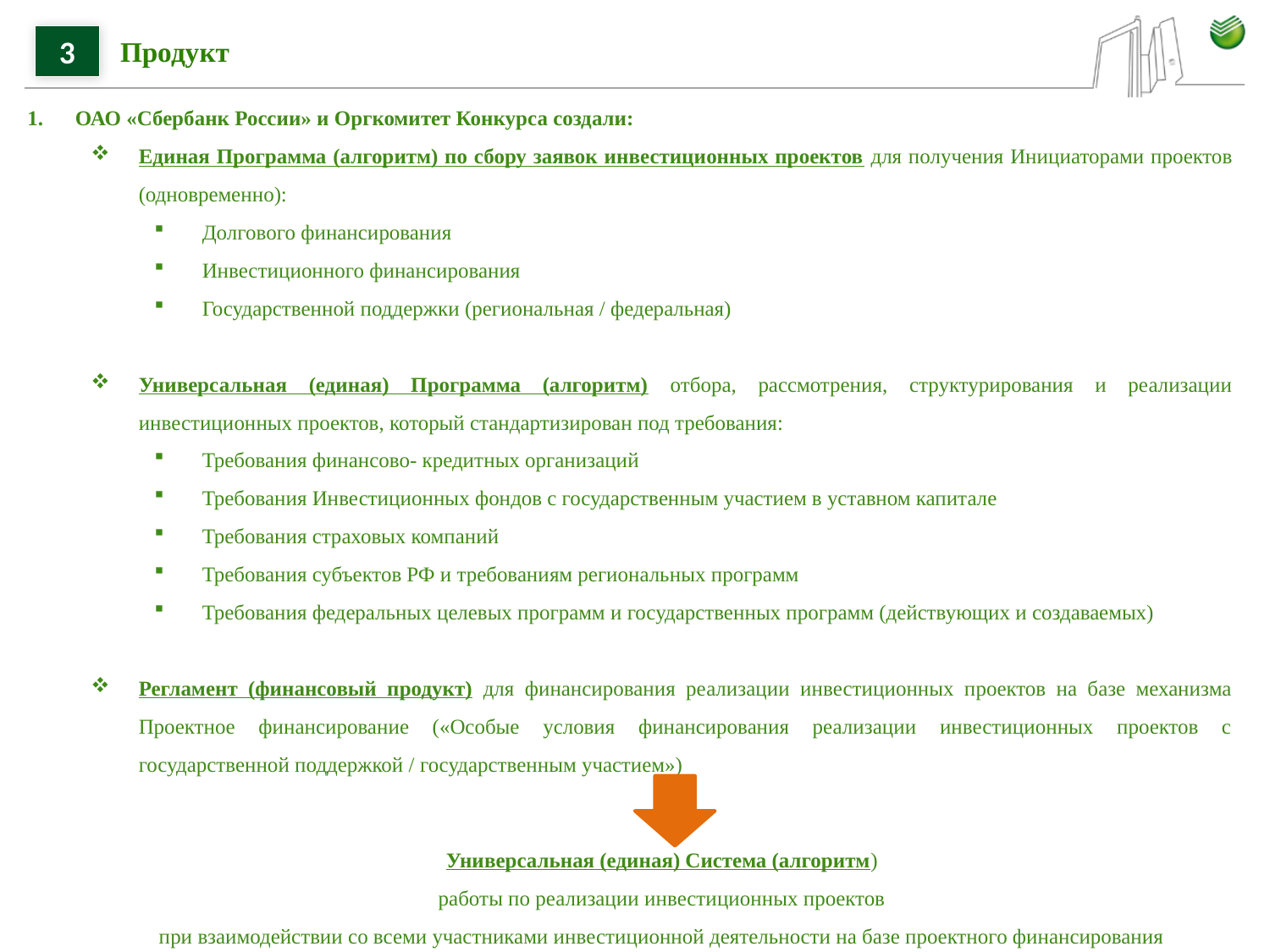

# Продукт
3
ОАО «Сбербанк России» и Оргкомитет Конкурса создали:
Единая Программа (алгоритм) по сбору заявок инвестиционных проектов для получения Инициаторами проектов (одновременно):
Долгового финансирования
Инвестиционного финансирования
Государственной поддержки (региональная / федеральная)

Универсальная (единая) Программа (алгоритм) отбора, рассмотрения, структурирования и реализации инвестиционных проектов, который стандартизирован под требования:
Требования финансово- кредитных организаций
Требования Инвестиционных фондов с государственным участием в уставном капитале
Требования страховых компаний
Требования субъектов РФ и требованиям региональных программ
Требования федеральных целевых программ и государственных программ (действующих и создаваемых)

Регламент (финансовый продукт) для финансирования реализации инвестиционных проектов на базе механизма Проектное финансирование («Особые условия финансирования реализации инвестиционных проектов с государственной поддержкой / государственным участием»)

Универсальная (единая) Система (алгоритм)
работы по реализации инвестиционных проектов
при взаимодействии со всеми участниками инвестиционной деятельности на базе проектного финансирования